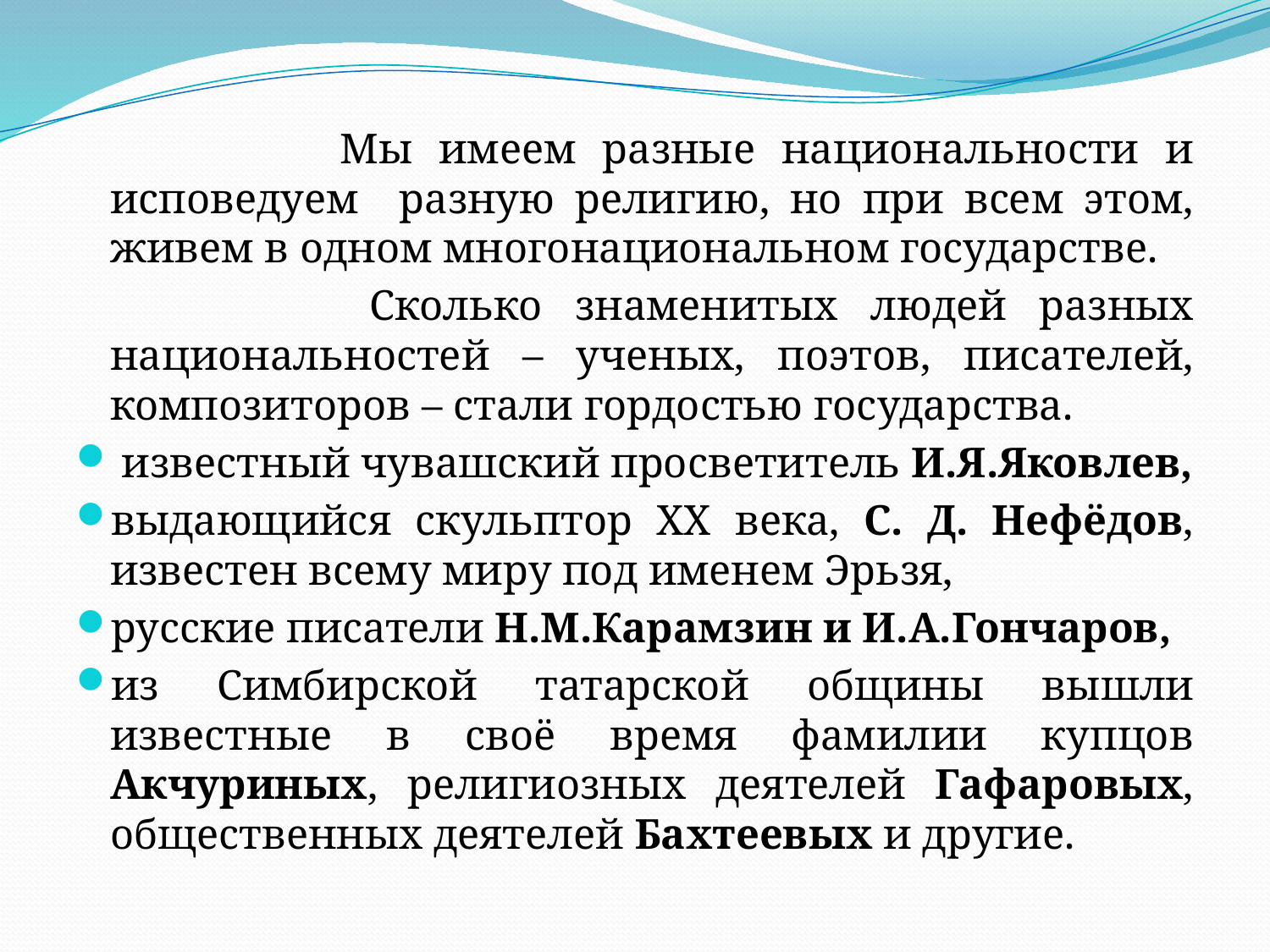

Мы имеем разные национальности и исповедуем  разную религию, но при всем этом, живем в одном многонациональном государстве.
         Сколько знаменитых людей разных национальностей – ученых, поэтов, писателей, композиторов – стали гордостью государства.
 известный чувашский просветитель И.Я.Яковлев,
выдающийся скульптор XX века, С. Д. Нефёдов, известен всему миру под именем Эрьзя,
русские писатели Н.М.Карамзин и И.А.Гончаров,
из Симбирской татарской общины вышли известные в своё время фамилии купцов Акчуриных, религиозных деятелей Гафаровых, общественных деятелей Бахтеевых и другие.